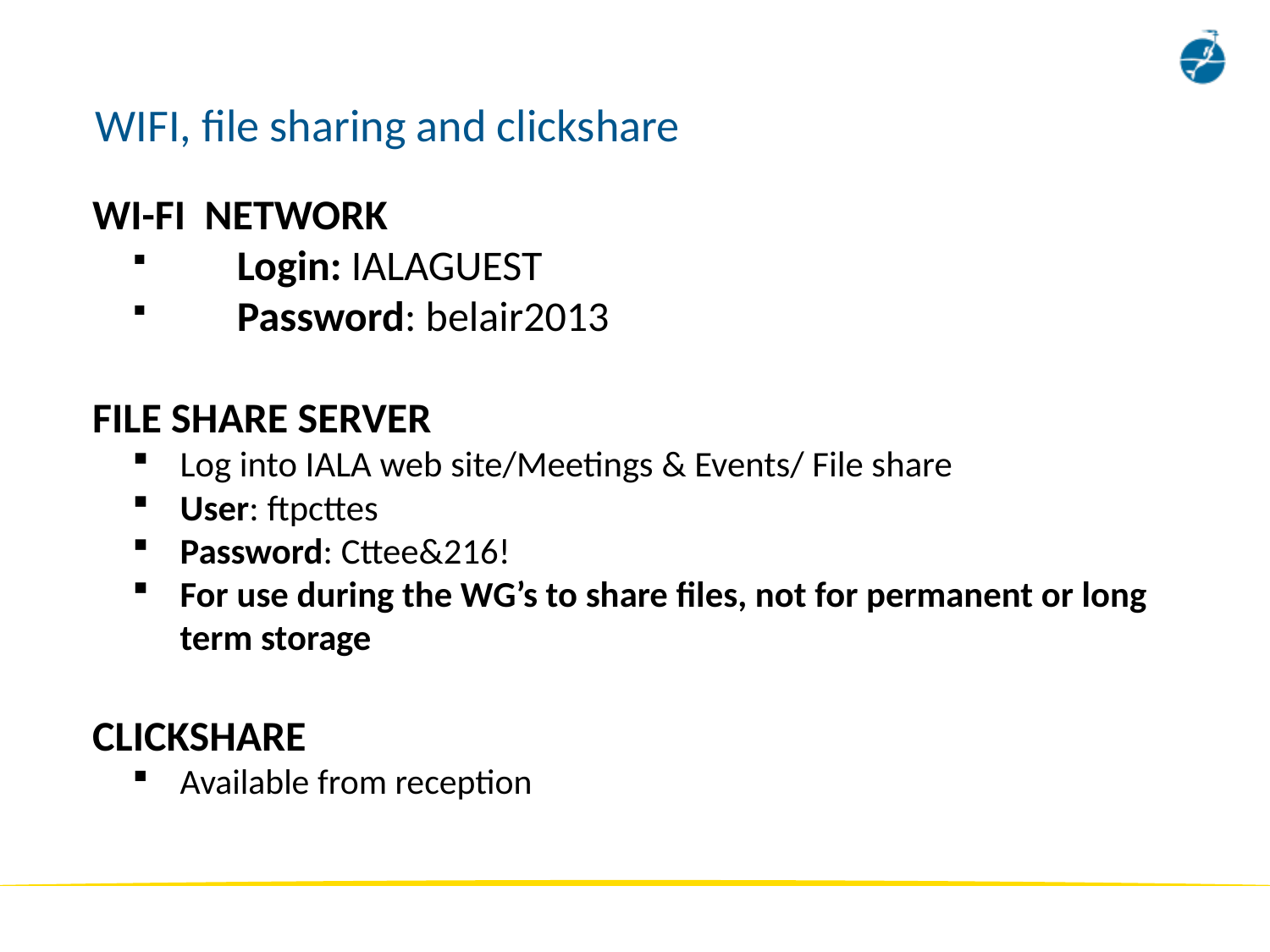

# WIFI, file sharing and clickshare
WI-FI  NETWORK
      Login: IALAGUEST
      Password: belair2013

FILE SHARE SERVER
Log into IALA web site/Meetings & Events/ File share
User: ftpcttes
Password: Cttee&216!
For use during the WG’s to share files, not for permanent or long term storage

CLICKSHARE
Available from reception